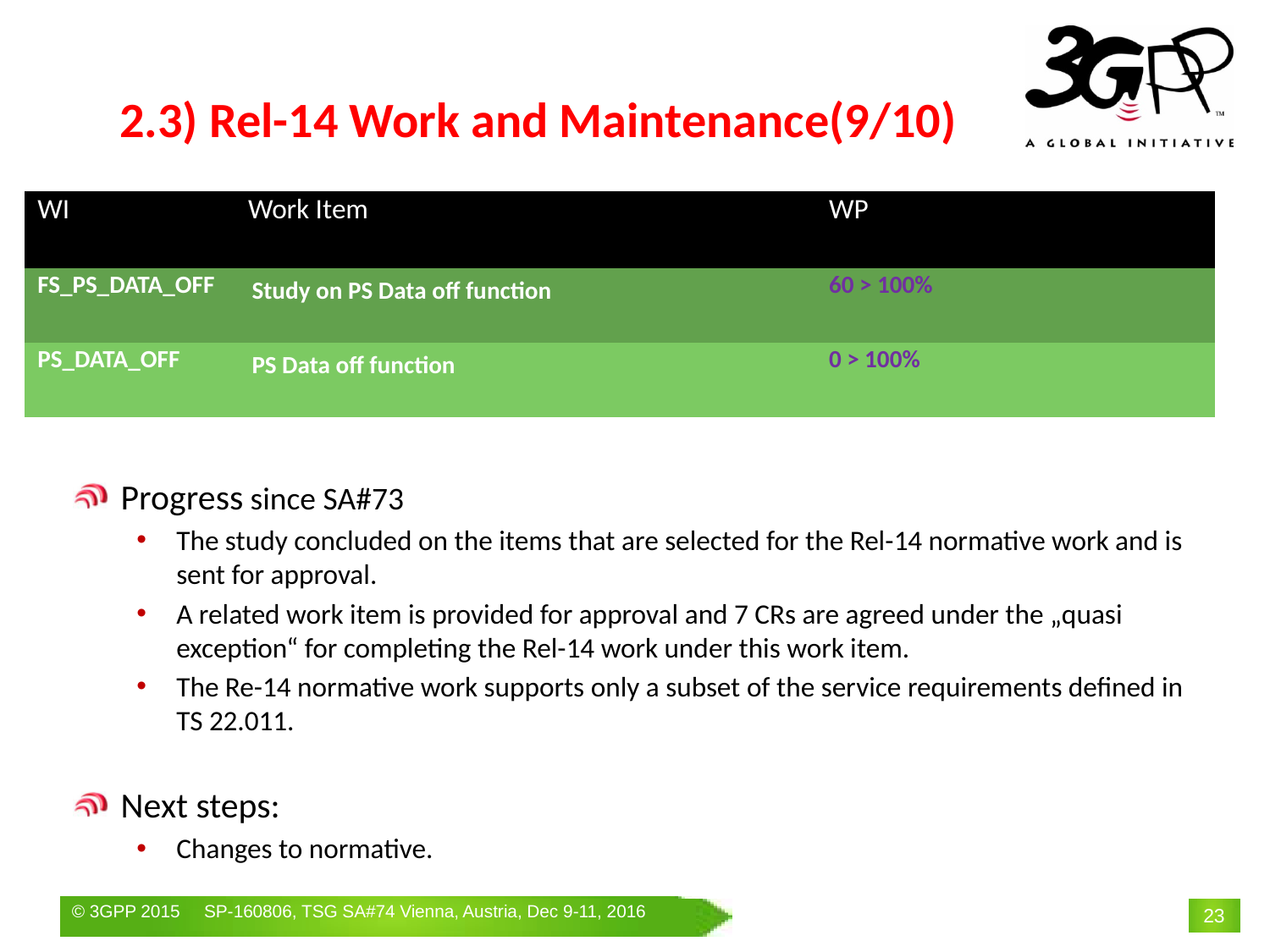

# 2.3) Rel-14 Work and Maintenance(9/10)
| WI | Work Item | WP |  |  |
| --- | --- | --- | --- | --- |
| FS\_PS\_DATA\_OFF | Study on PS Data off function | 60 > 100% |  |  |
| PS\_DATA\_OFF | PS Data off function | 0 > 100% |  |  |
Progress since SA#73
The study concluded on the items that are selected for the Rel-14 normative work and is sent for approval.
A related work item is provided for approval and 7 CRs are agreed under the „quasi exception“ for completing the Rel-14 work under this work item.
The Re-14 normative work supports only a subset of the service requirements defined in TS 22.011.

Next steps:
Changes to normative.